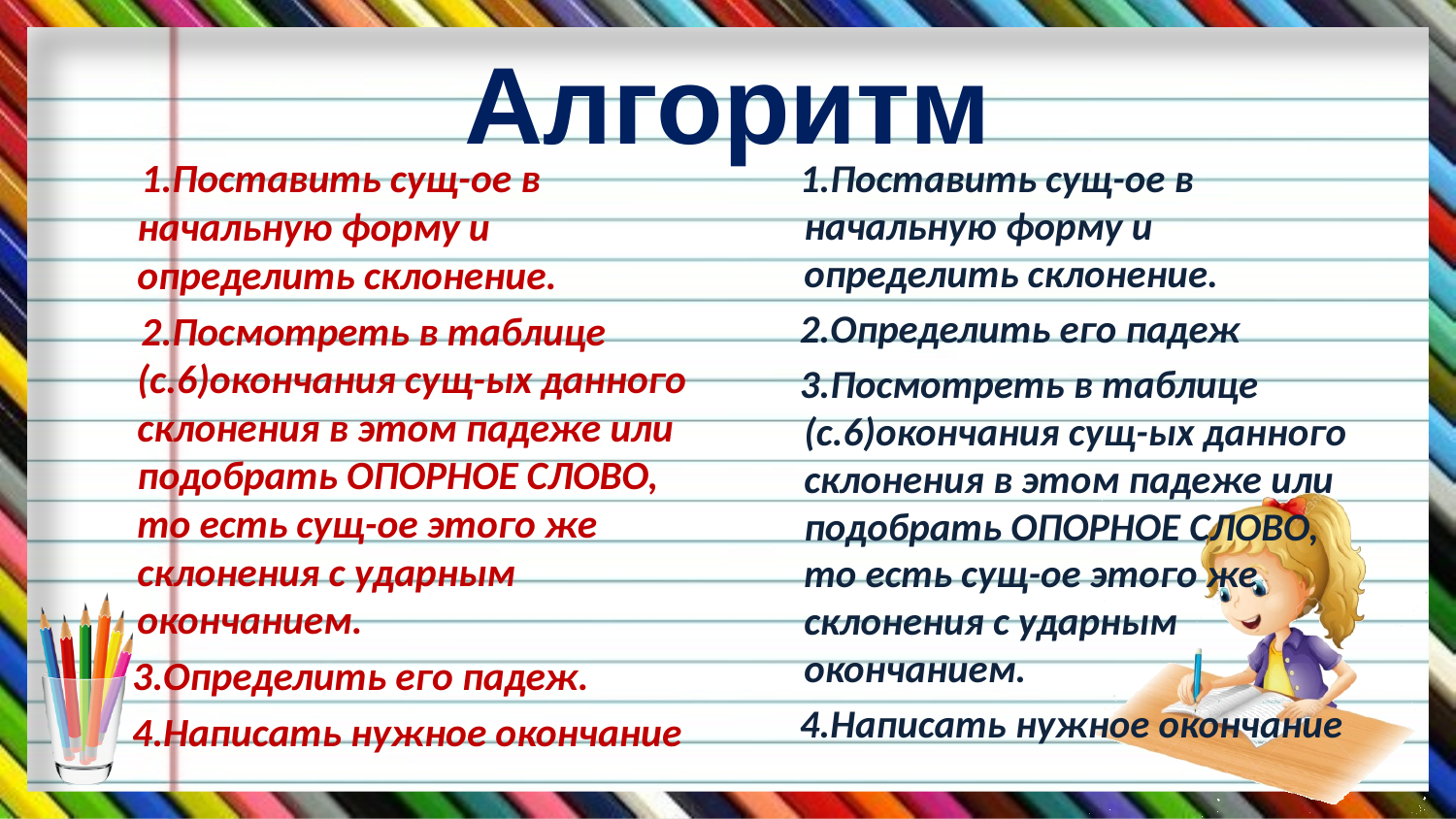

# Алгоритм
      1.Поставить сущ-ое в начальную форму и определить склонение.
      2.Посмотреть в таблице (с.6)окончания сущ-ых данного склонения в этом падеже или подобрать ОПОРНОЕ СЛОВО, то есть сущ-ое этого же склонения с ударным окончанием.
     3.Определить его падеж.
     4.Написать нужное окончание

     1.Поставить сущ-ое в начальную форму и определить склонение.
     2.Определить его падеж
     3.Посмотреть в таблице (с.6)окончания сущ-ых данного склонения в этом падеже или подобрать ОПОРНОЕ СЛОВО, то есть сущ-ое этого же склонения с ударным окончанием.
     4.Написать нужное окончание